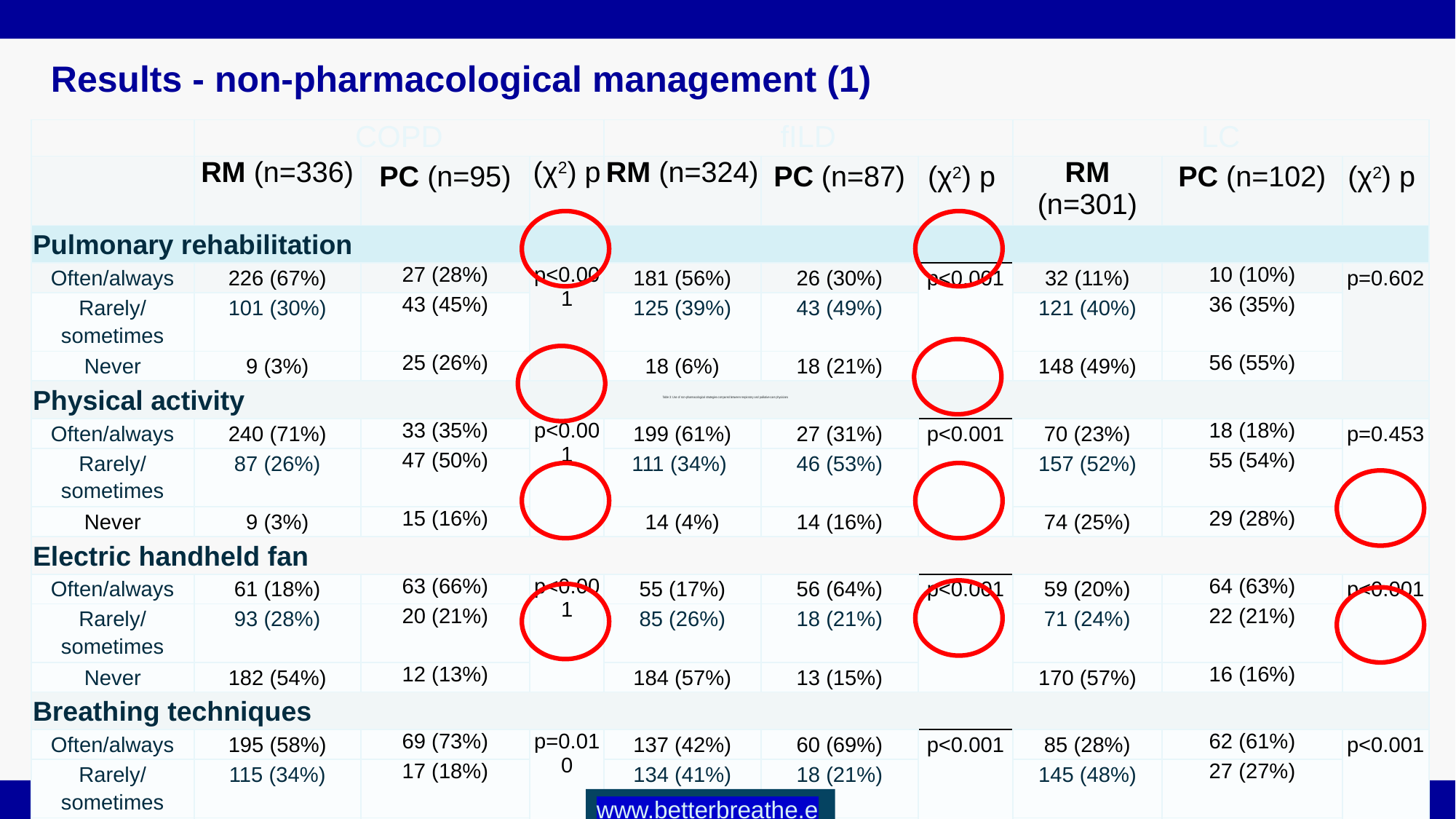

# Results - non-pharmacological management (1)
|  | COPD |  |  | fILD |  | LC | LC |  |  |
| --- | --- | --- | --- | --- | --- | --- | --- | --- | --- |
|  | RM (n=336) | PC (n=95) | (χ2) p | RM (n=324) | PC (n=87) | (χ2) p | RM (n=301) | PC (n=102) | (χ2) p |
| Pulmonary rehabilitation |  |  |  |  |  |  |  |  |  |
| Often/always | 226 (67%) | 27 (28%) | p<0.001 | 181 (56%) | 26 (30%) | p<0.001 | 32 (11%) | 10 (10%) | p=0.602 |
| Rarely/sometimes | 101 (30%) | 43 (45%) |  | 125 (39%) | 43 (49%) |  | 121 (40%) | 36 (35%) |  |
| Never | 9 (3%) | 25 (26%) |  | 18 (6%) | 18 (21%) | 148 (49%) | 148 (49%) | 56 (55%) |  |
| Physical activity |  |  |  |  |  |  |  |  |  |
| Often/always | 240 (71%) | 33 (35%) | p<0.001 | 199 (61%) | 27 (31%) | p<0.001 | 70 (23%) | 18 (18%) | p=0.453 |
| Rarely/sometimes | 87 (26%) | 47 (50%) |  | 111 (34%) | 46 (53%) |  | 157 (52%) | 55 (54%) |  |
| Never | 9 (3%) | 15 (16%) |  | 14 (4%) | 14 (16%) | 74 (25%) | 74 (25%) | 29 (28%) |  |
| Electric handheld fan |  |  |  |  |  |  |  |  |  |
| Often/always | 61 (18%) | 63 (66%) | p<0.001 | 55 (17%) | 56 (64%) | p<0.001 | 59 (20%) | 64 (63%) | p<0.001 |
| Rarely/sometimes | 93 (28%) | 20 (21%) |  | 85 (26%) | 18 (21%) |  | 71 (24%) | 22 (21%) |  |
| Never | 182 (54%) | 12 (13%) |  | 184 (57%) | 13 (15%) | 170 (57%) | 170 (57%) | 16 (16%) |  |
| Breathing techniques |  |  |  |  |  |  |  |  |  |
| Often/always | 195 (58%) | 69 (73%) | p=0.010 | 137 (42%) | 60 (69%) | p<0.001 | 85 (28%) | 62 (61%) | p<0.001 |
| Rarely/sometimes | 115 (34%) | 17 (18%) |  | 134 (41%) | 18 (21%) |  | 145 (48%) | 27 (27%) |  |
| Never | 26 (8%) | 9 (10%) |  | 53 (16%) | 9 (10%) | 71 (24%) | 71 (24%) | 13 (13%) |  |

Table 3: Use of non-pharmacological strategies compared between respiratory and palliative care physicians

www.betterbreathe.eu